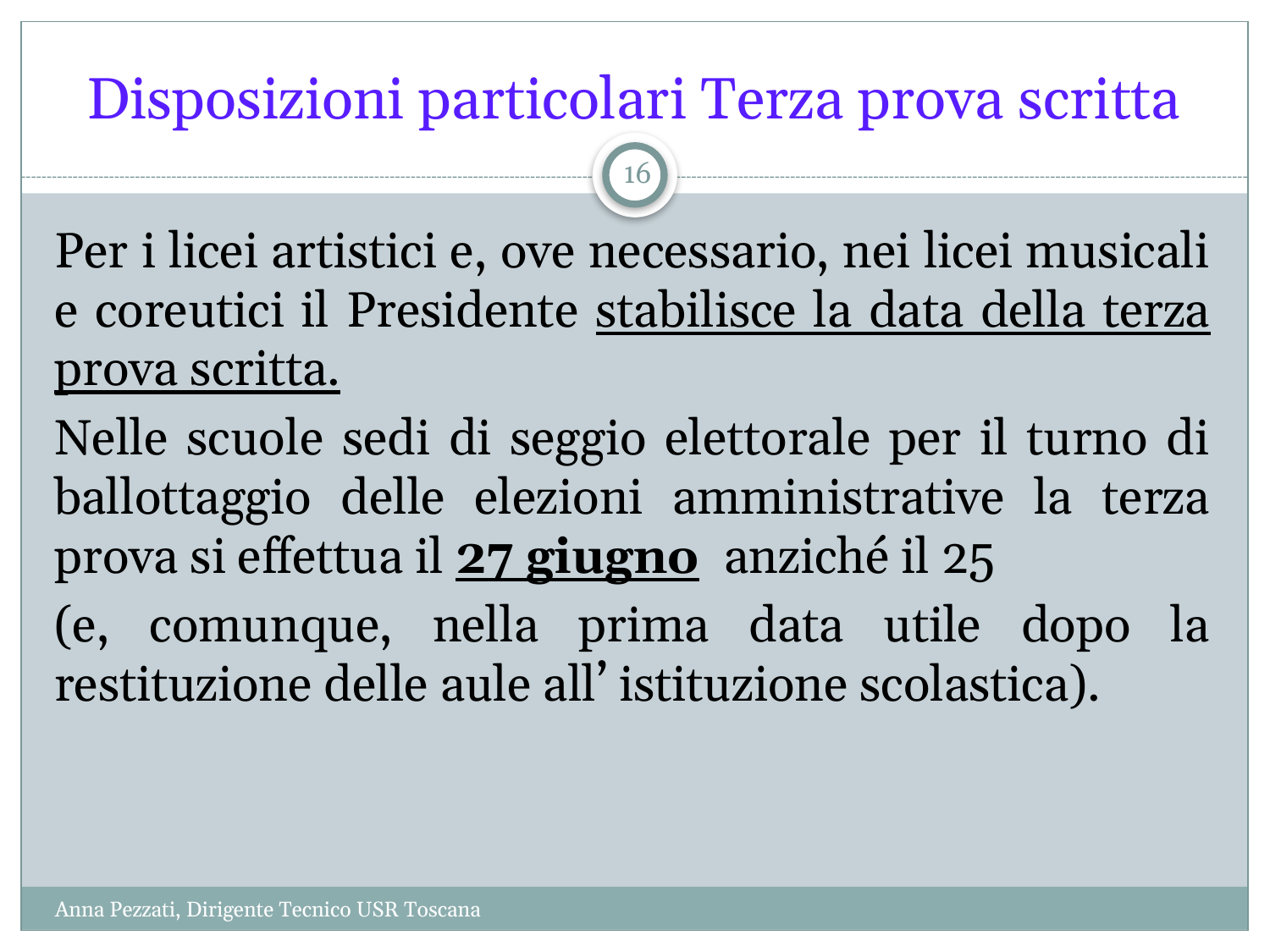

# Disposizioni particolari Terza prova scritta
16
Per i licei artistici e, ove necessario, nei licei musicali e coreutici il Presidente stabilisce la data della terza prova scritta.
Nelle scuole sedi di seggio elettorale per il turno di ballottaggio delle elezioni amministrative la terza prova si effettua il 27 giugno  anziché il 25
(e, comunque, nella prima data utile dopo la restituzione delle aule all’ istituzione scolastica).

Anna Pezzati, Dirigente Tecnico USR Toscana